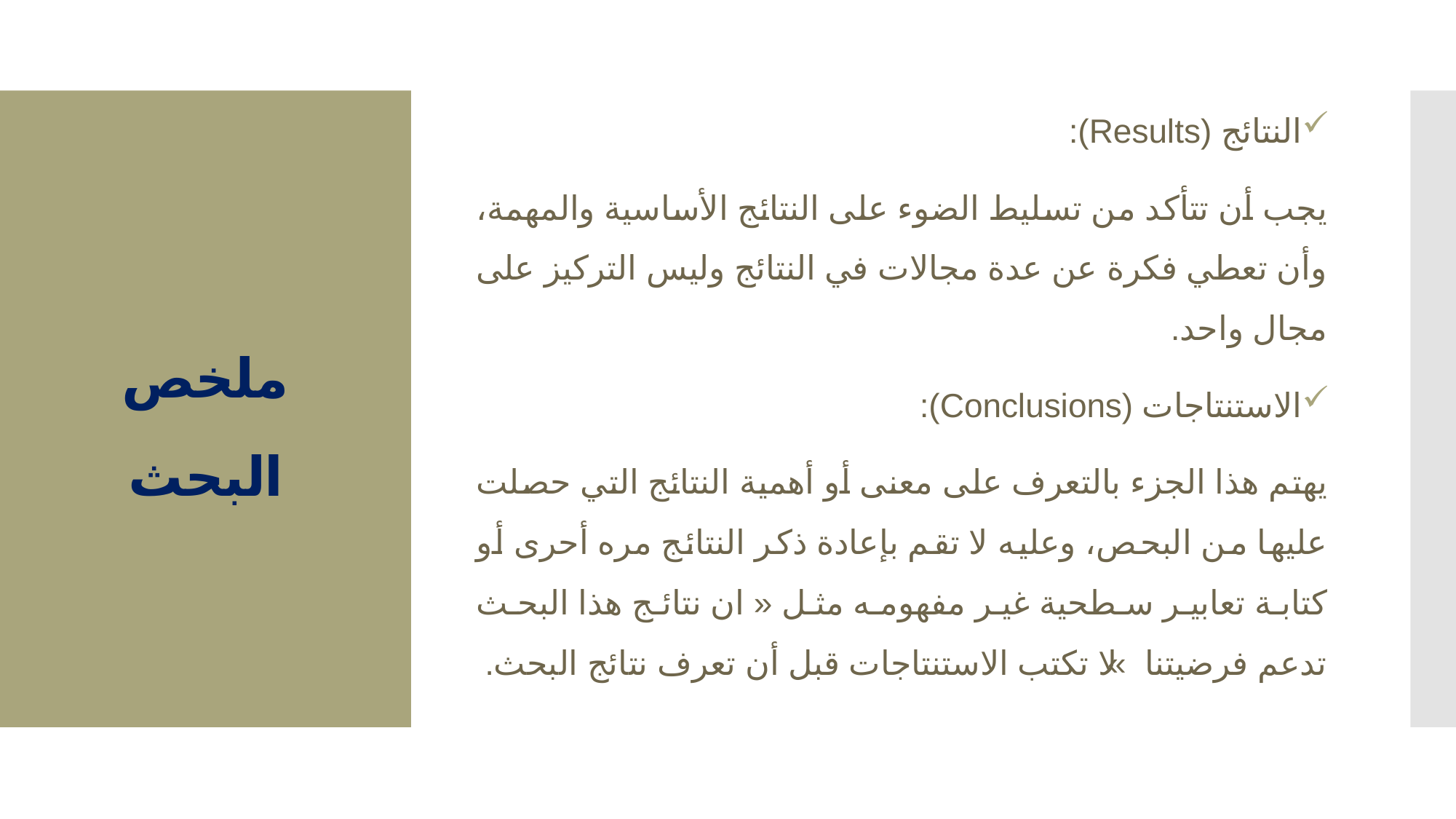

النتائج (Results):
يجب أن تتأكد من تسليط الضوء على النتائج الأساسية والمهمة، وأن تعطي فكرة عن عدة مجالات في النتائج وليس التركيز على مجال واحد.
الاستنتاجات (Conclusions):
يهتم هذا الجزء بالتعرف على معنى أو أهمية النتائج التي حصلت عليها من البحص، وعليه لا تقم بإعادة ذكر النتائج مره أحرى أو كتابة تعابير سطحية غير مفهومه مثل « ان نتائج هذا البحث تدعم فرضيتنا» لا تكتب الاستنتاجات قبل أن تعرف نتائج البحث.

# ملخص البحث